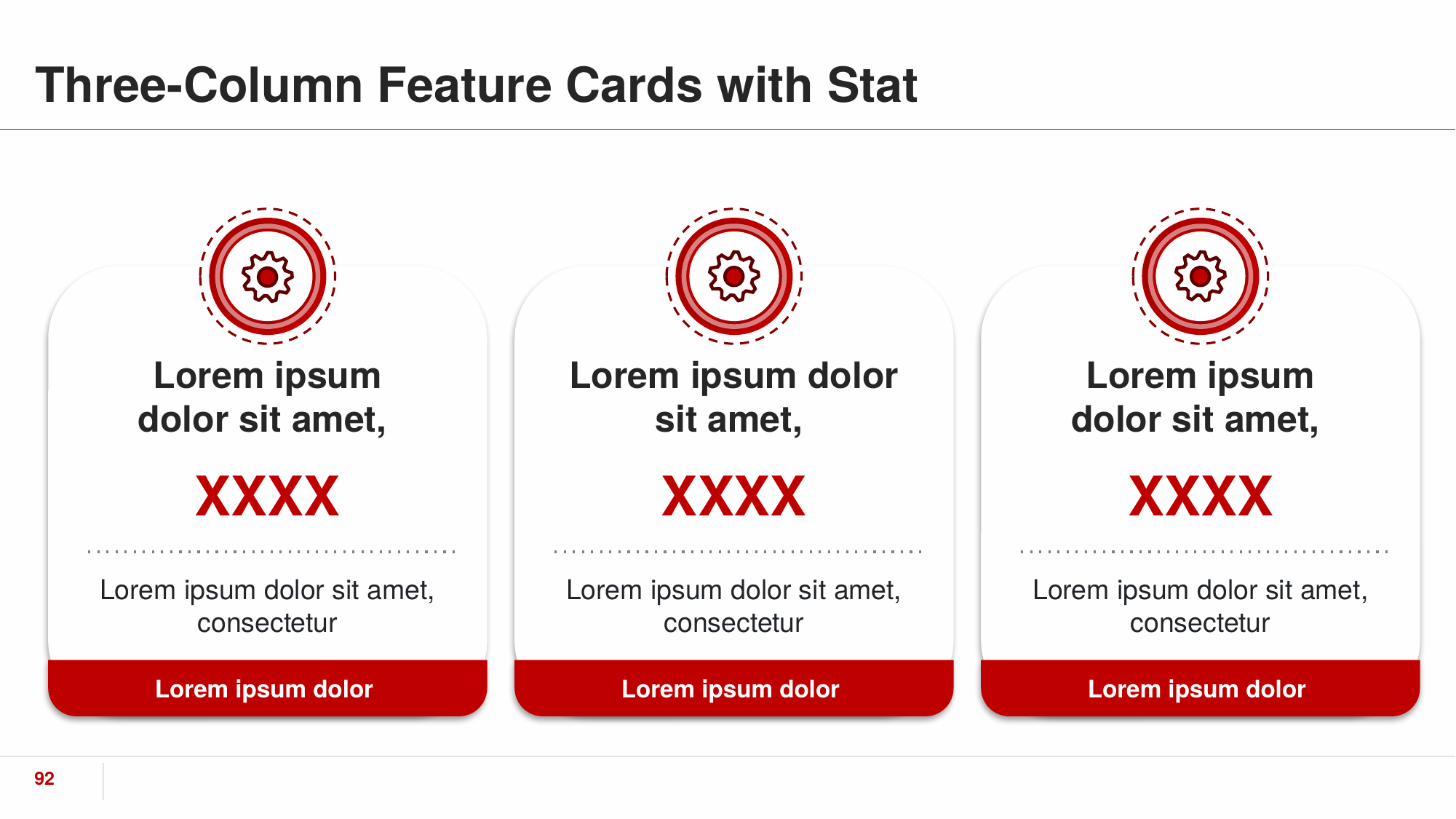

# Three-Column Feature Cards with Stat

Lorem ipsum dolor sit amet,
Lorem ipsum dolor sit amet,
Lorem ipsum dolor sit amet,
XXXX
XXXX
XXXX
Lorem ipsum dolor sit amet, consectetur
Lorem ipsum dolor sit amet, consectetur
Lorem ipsum dolor sit amet, consectetur

Lorem ipsum dolor
Lorem ipsum dolor
Lorem ipsum dolor
92